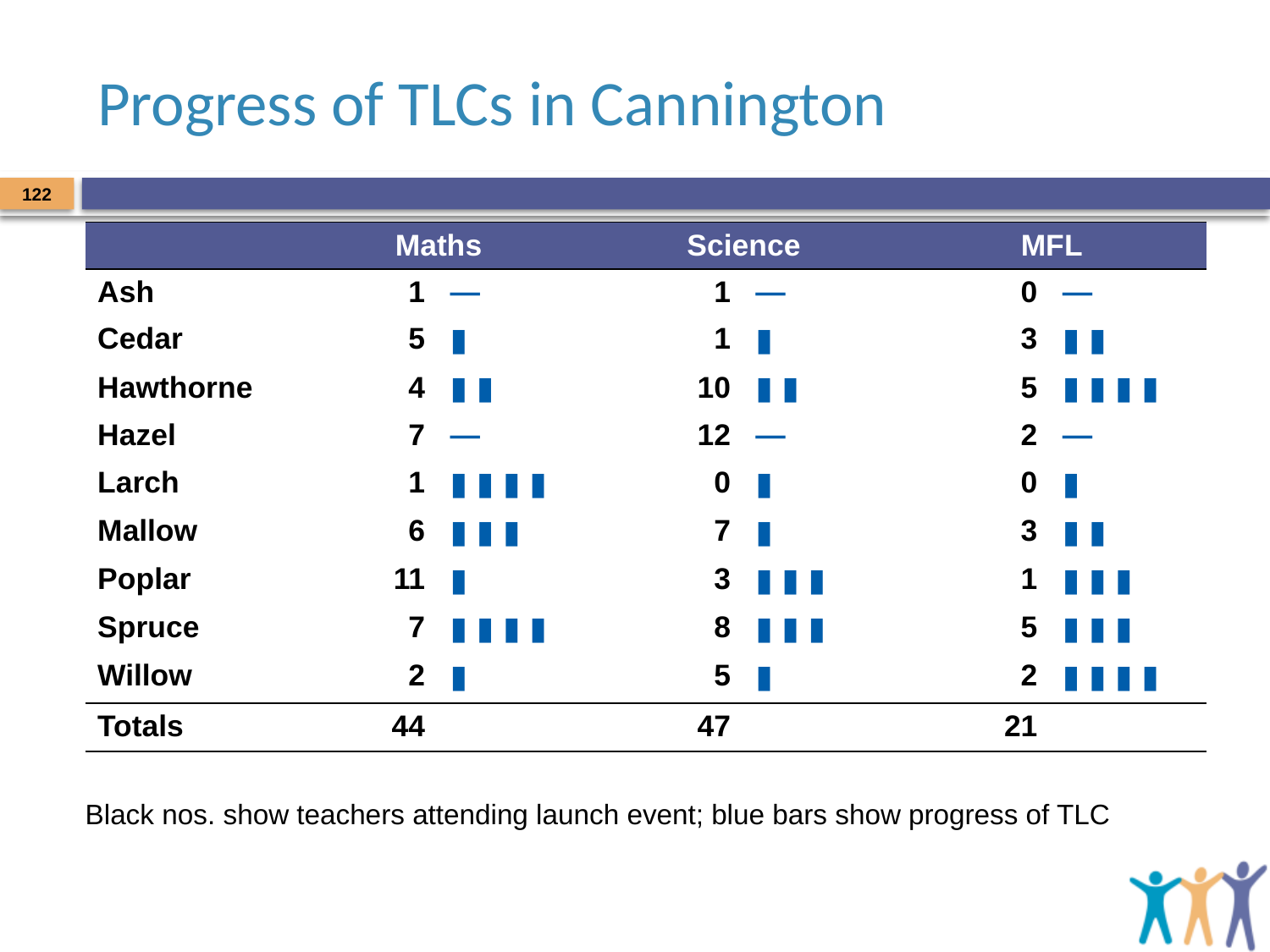

# Progress of TLCs in Cannington
122
|  | Maths |  | Science |  | MFL |  |
| --- | --- | --- | --- | --- | --- | --- |
| Ash | 1 | — | 1 | — | 0 | — |
| Cedar | 5 | ▮ | 1 | ▮ | 3 | ▮ ▮ |
| Hawthorne | 4 | ▮ ▮ | 10 | ▮ ▮ | 5 | ▮ ▮ ▮ ▮ |
| Hazel | 7 | — | 12 | — | 2 | — |
| Larch | 1 | ▮ ▮ ▮ ▮ | 0 | ▮ | 0 | ▮ |
| Mallow | 6 | ▮ ▮ ▮ | 7 | ▮ | 3 | ▮ ▮ |
| Poplar | 11 | ▮ | 3 | ▮ ▮ ▮ | 1 | ▮ ▮ ▮ |
| Spruce | 7 | ▮ ▮ ▮ ▮ | 8 | ▮ ▮ ▮ | 5 | ▮ ▮ ▮ |
| Willow | 2 | ▮ | 5 | ▮ | 2 | ▮ ▮ ▮ ▮ |
| Totals | 44 |  | 47 |  | 21 |  |
Black nos. show teachers attending launch event; blue bars show progress of TLC